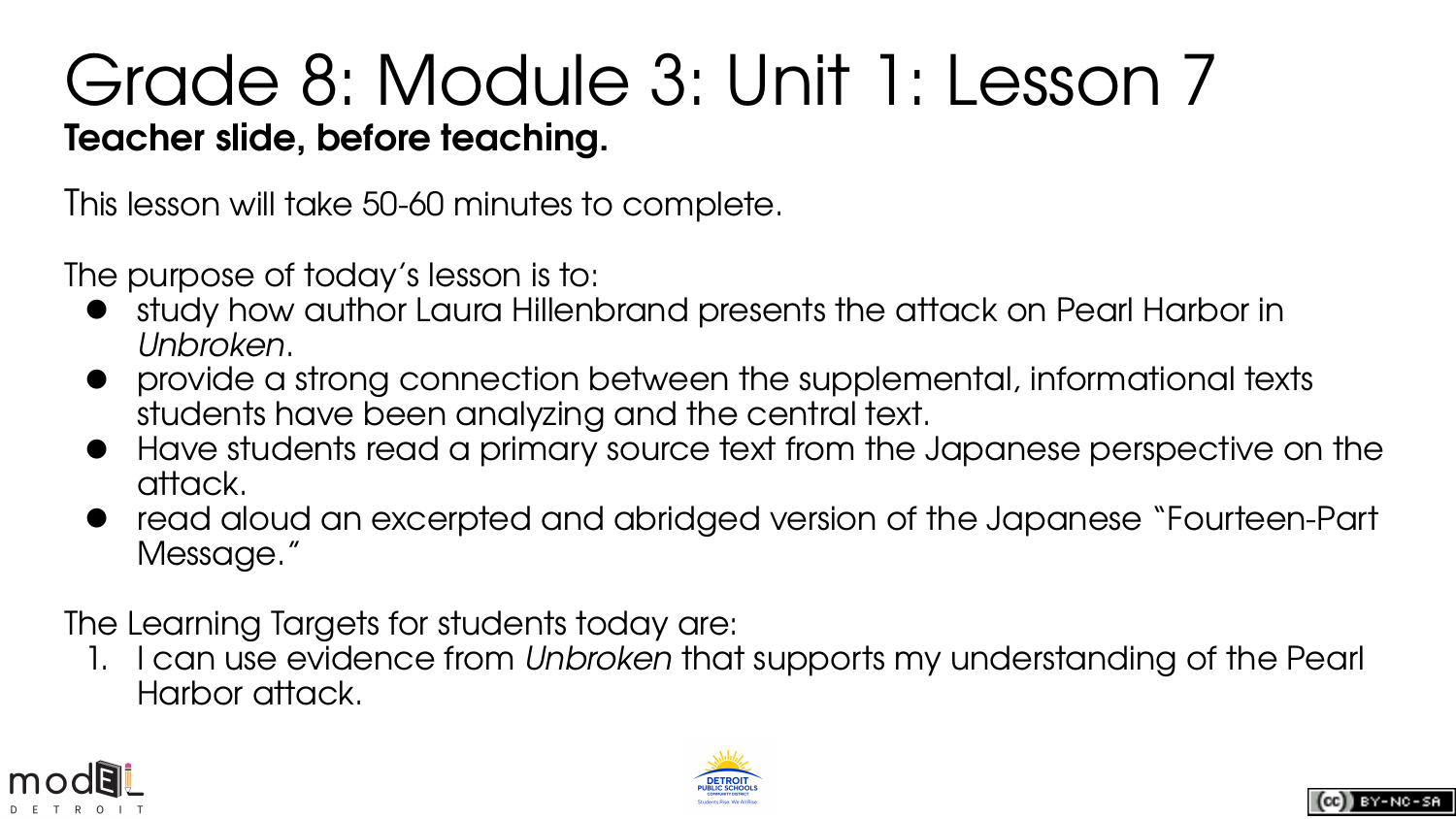

# Grade 8: Module 3: Unit 1: Lesson 7
Teacher slide, before teaching.
This lesson will take 50-60 minutes to complete.

The purpose of today’s lesson is to:
study how author Laura Hillenbrand presents the attack on Pearl Harbor in Unbroken.
provide a strong connection between the supplemental, informational texts students have been analyzing and the central text.
Have students read a primary source text from the Japanese perspective on the attack.
read aloud an excerpted and abridged version of the Japanese “Fourteen-Part Message.”

The Learning Targets for students today are:
I can use evidence from Unbroken that supports my understanding of the Pearl Harbor attack.